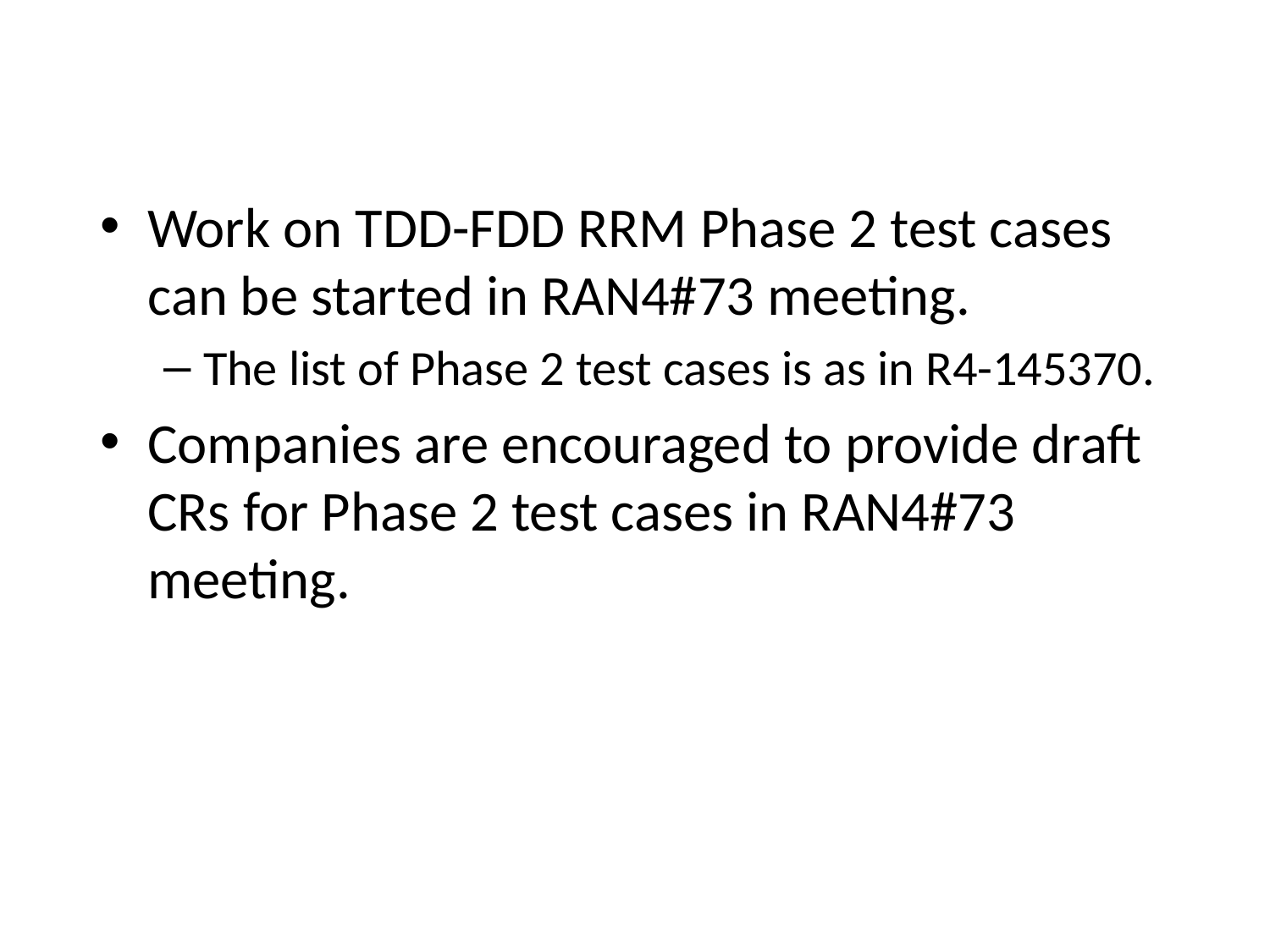

Work on TDD-FDD RRM Phase 2 test cases can be started in RAN4#73 meeting.
The list of Phase 2 test cases is as in R4-145370.
Companies are encouraged to provide draft CRs for Phase 2 test cases in RAN4#73 meeting.